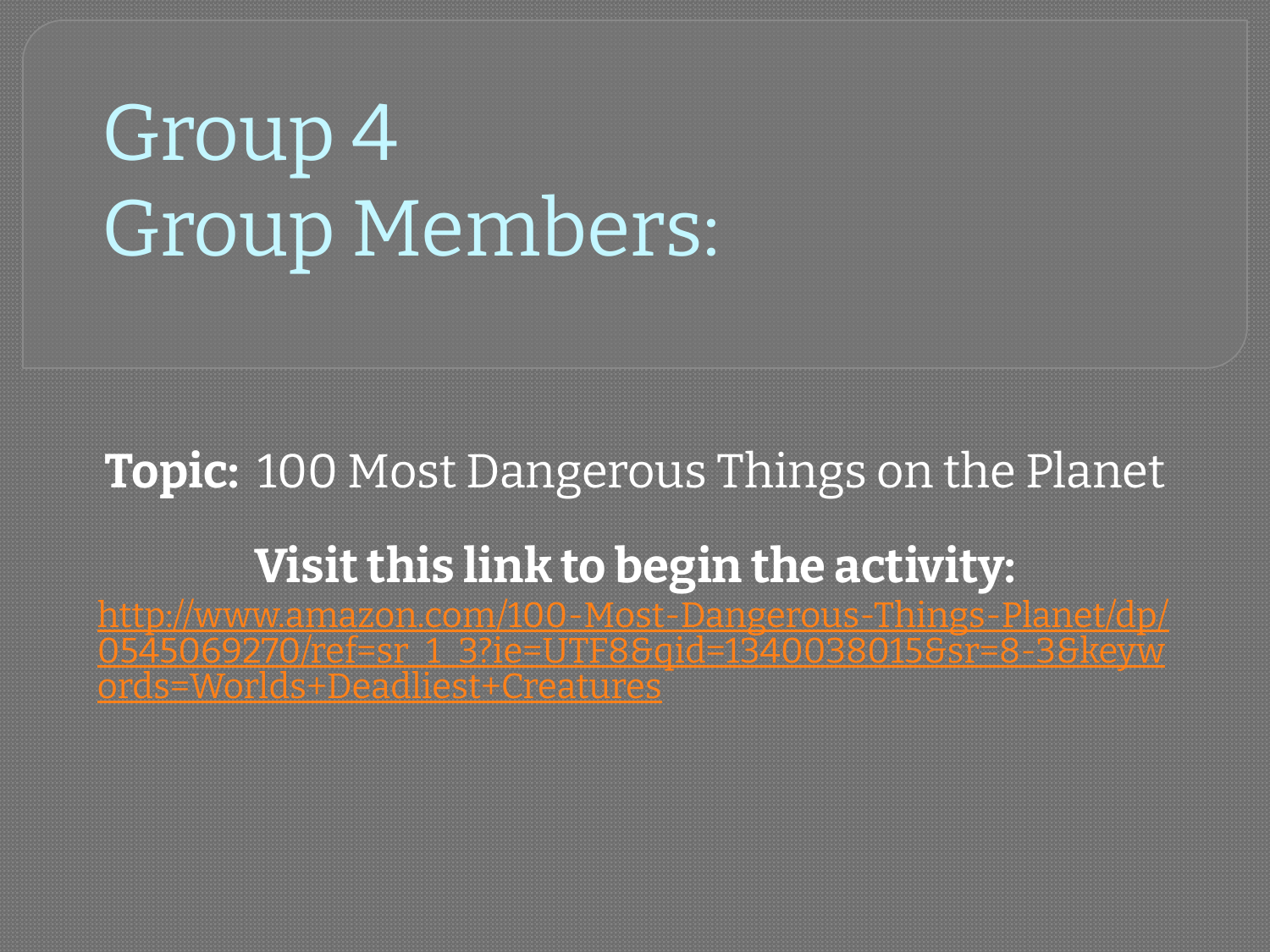

# Group 4 Group Members:
Topic:  100 Most Dangerous Things on the Planet

Visit this link to begin the activity:
http://www.amazon.com/100-Most-Dangerous-Things-Planet/dp/0545069270/ref=sr_1_3?ie=UTF8&qid=1340038015&sr=8-3&keywords=Worlds+Deadliest+Creatures